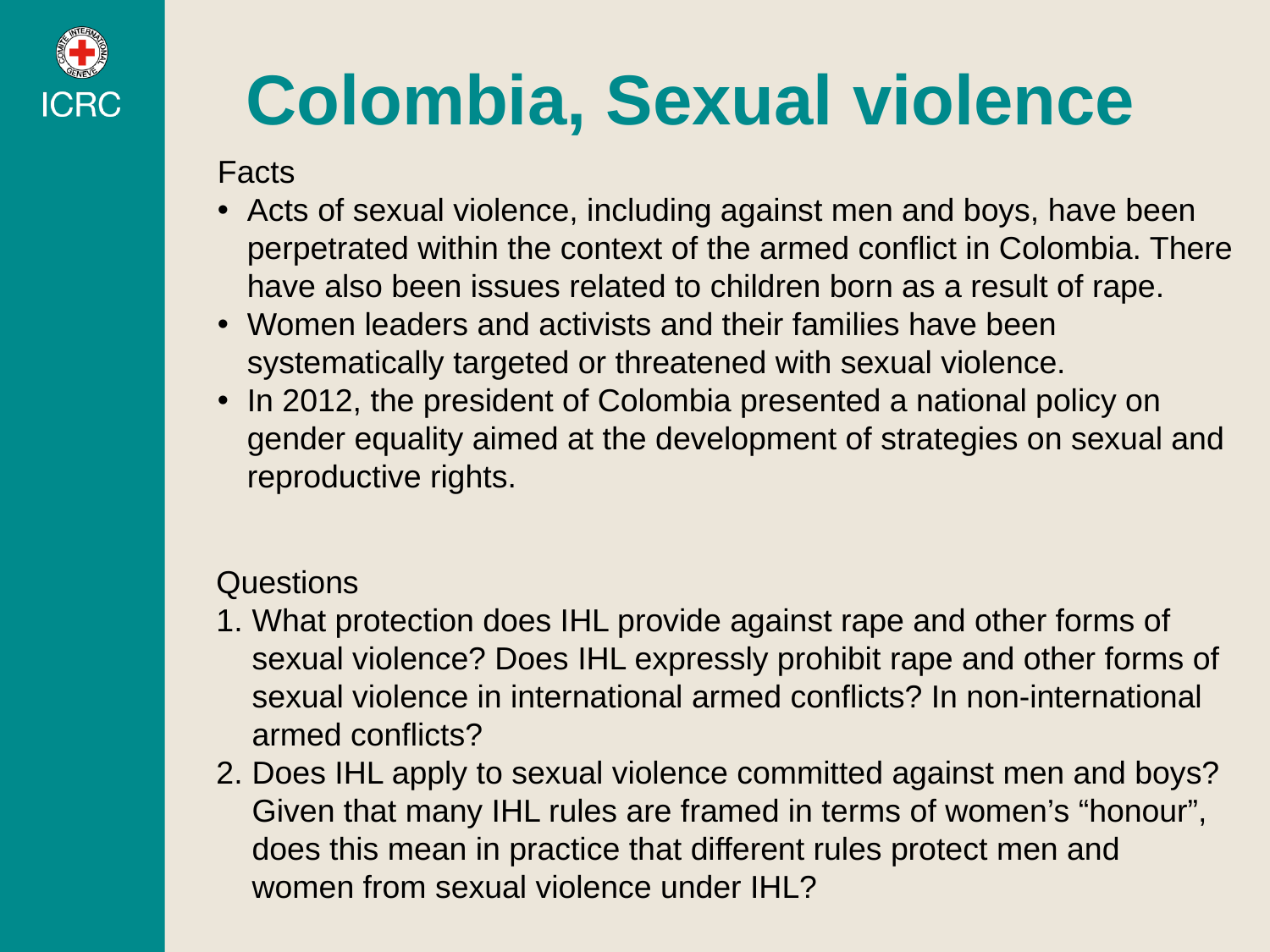

# Colombia, Sexual violence
Facts
Acts of sexual violence, including against men and boys, have been perpetrated within the context of the armed conflict in Colombia. There have also been issues related to children born as a result of rape.
Women leaders and activists and their families have been systematically targeted or threatened with sexual violence.
In 2012, the president of Colombia presented a national policy on gender equality aimed at the development of strategies on sexual and reproductive rights.

Questions
What protection does IHL provide against rape and other forms of sexual violence? Does IHL expressly prohibit rape and other forms of sexual violence in international armed conflicts? In non-international armed conflicts?
Does IHL apply to sexual violence committed against men and boys? Given that many IHL rules are framed in terms of women’s “honour”, does this mean in practice that different rules protect men and women from sexual violence under IHL?